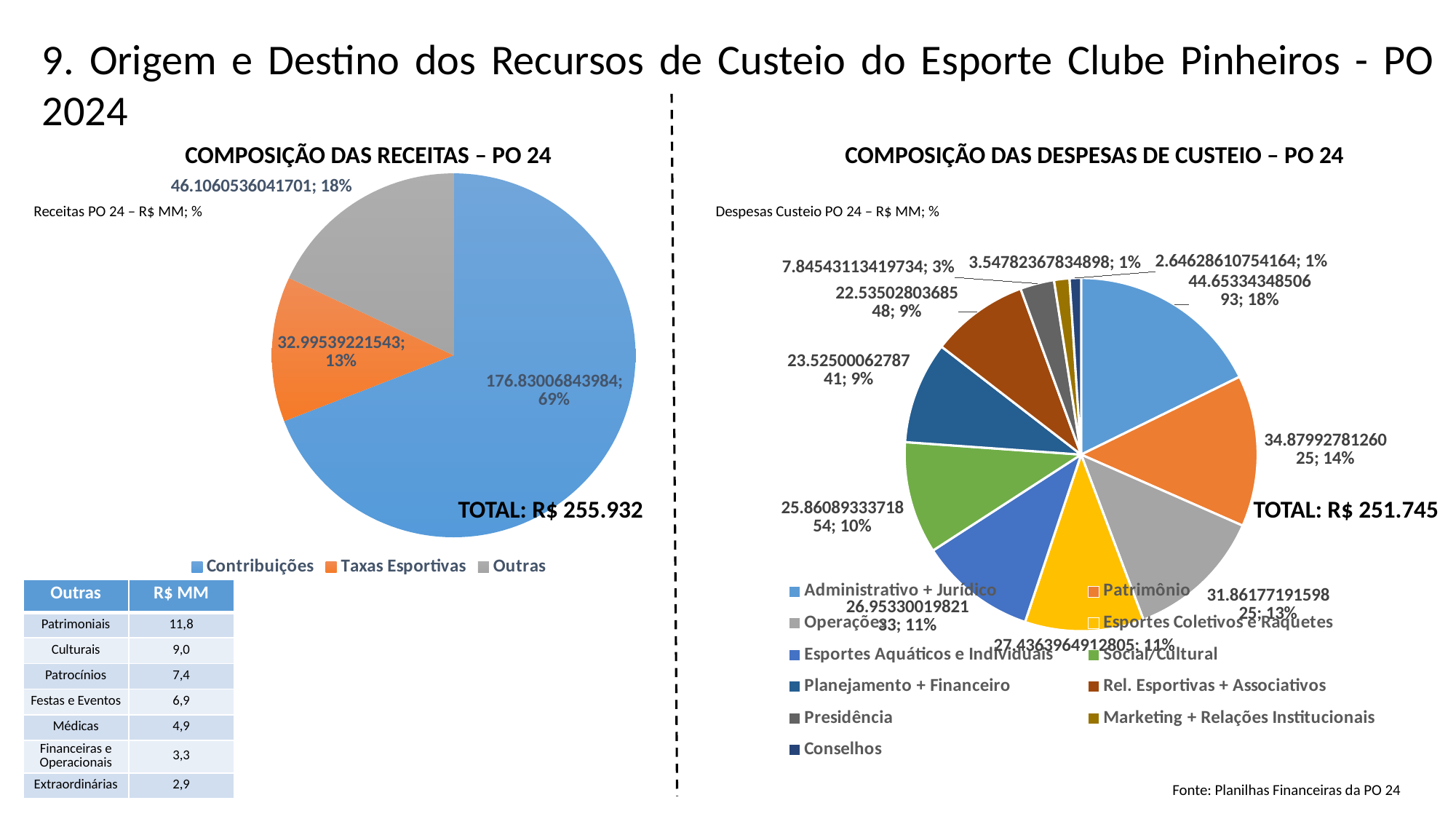

9. Origem e Destino dos Recursos de Custeio do Esporte Clube Pinheiros - PO 2024
COMPOSIÇÃO DAS RECEITAS – PO 24
COMPOSIÇÃO DAS DESPESAS DE CUSTEIO – PO 24

### Chart

| Category |  |
|---|---|
| Contribuições | 176.83006843984 |
| Taxas Esportivas | 32.99539221543001 |
| Outras | 46.106053604170086 |

### Chart

| Category |  |  |
|---|---|---|
| Administrativo + Jurídico | 44.65334348506927 | 0.17737515147839086 |
| Patrimônio | 34.879927812602475 | 0.13855250237609626 |
| Operações | 31.86177191598252 | 0.12656357125546547 |
| Esportes Coletivos e Raquetes | 27.43639649128046 | 0.1089847837550907 |
| Esportes Aquáticos e Individuais | 26.95330019821332 | 0.10706579468341941 |
| Social/Cultural | 25.860893337185438 | 0.10272645932064543 |
| Planejamento + Financeiro | 23.52500062787405 | 0.0934476620164768 |
| Rel. Esportivas + Associativos | 22.535028036854847 | 0.08951522326527332 |
| Presidência | 7.84543113419734 | 0.03116417332347892 |
| Marketing + Relações Institucionais | 3.5478236783489763 | 0.014092914734955716 |
| Conselhos | 2.6462861075416413 | 0.010511763790707144 |
Receitas PO 24 – R$ MM; %
Despesas Custeio PO 24 – R$ MM; %
TOTAL: R$ 255.932
TOTAL: R$ 251.745
| Outras | R$ MM |
| --- | --- |
| Patrimoniais | 11,8 |
| Culturais | 9,0 |
| Patrocínios | 7,4 |
| Festas e Eventos | 6,9 |
| Médicas | 4,9 |
| Financeiras e Operacionais | 3,3 |
| Extraordinárias | 2,9 |
Fonte: Planilhas Financeiras da PO 24